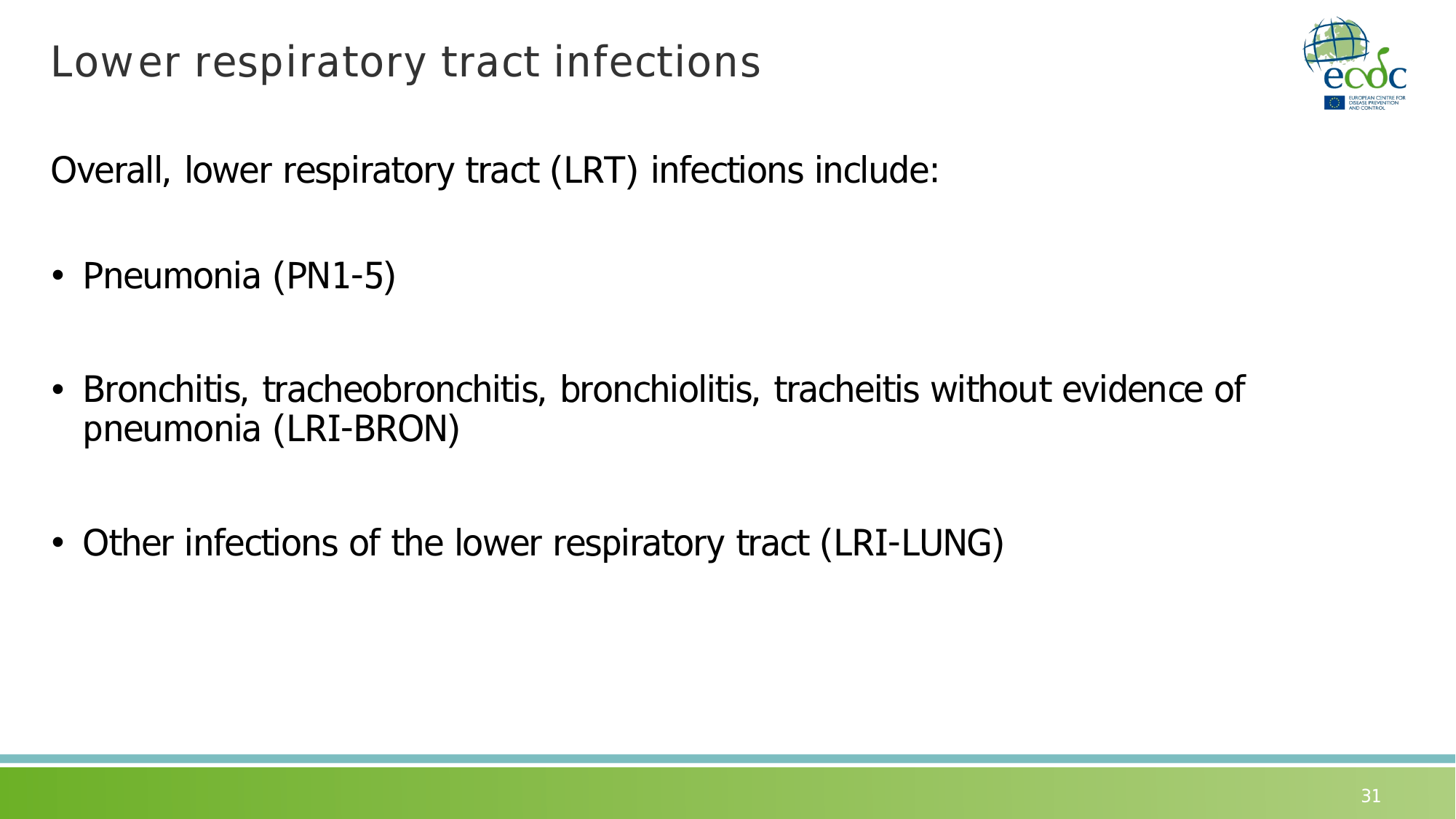

# Lower respiratory tract infections
Overall, lower respiratory tract (LRT) infections include:

Pneumonia (PN1-5)

Bronchitis, tracheobronchitis, bronchiolitis, tracheitis without evidence of pneumonia (LRI-BRON)

Other infections of the lower respiratory tract (LRI-LUNG)

31